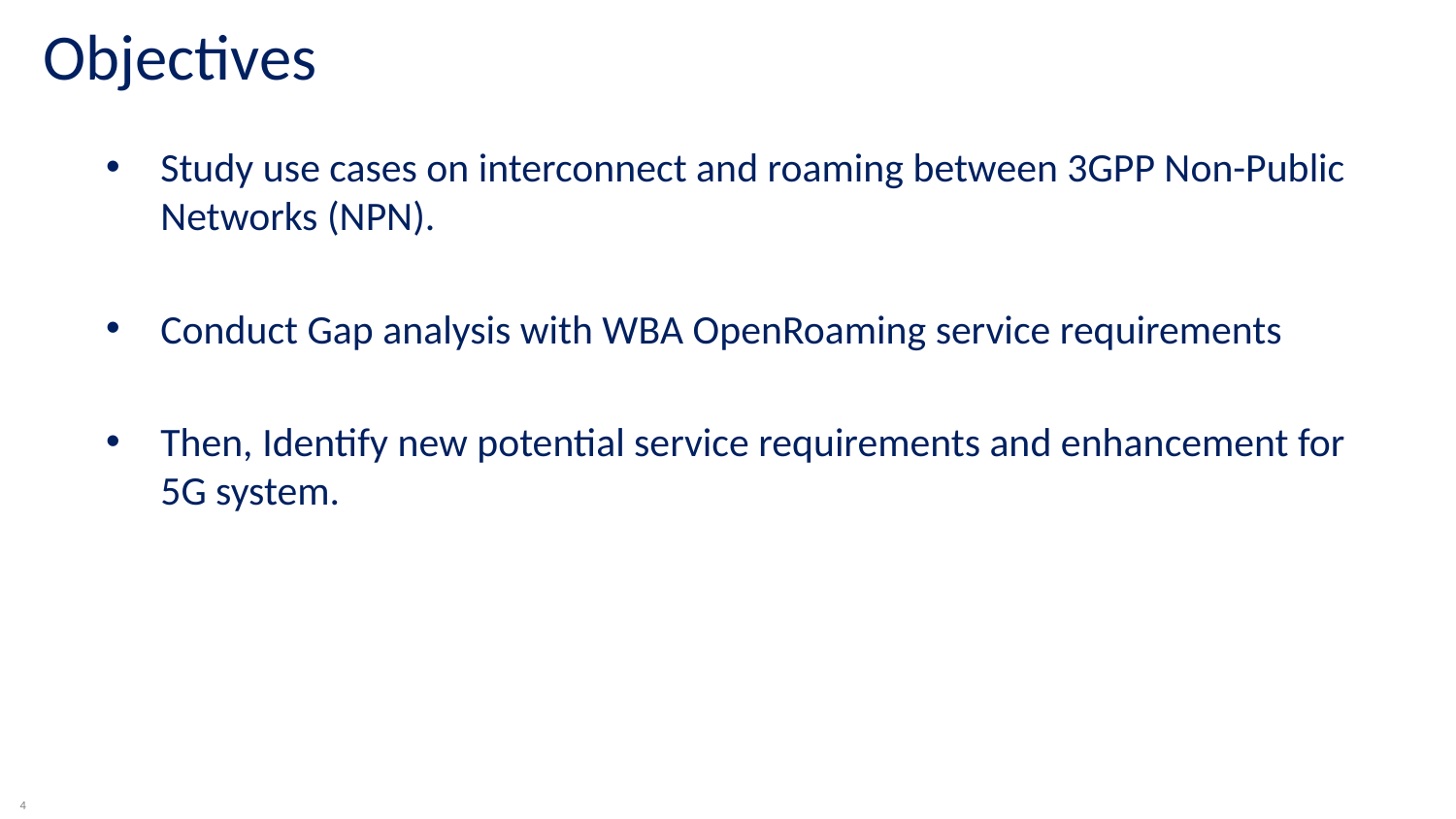

Objectives
Study use cases on interconnect and roaming between 3GPP Non-Public Networks (NPN).

Conduct Gap analysis with WBA OpenRoaming service requirements

Then, Identify new potential service requirements and enhancement for 5G system.